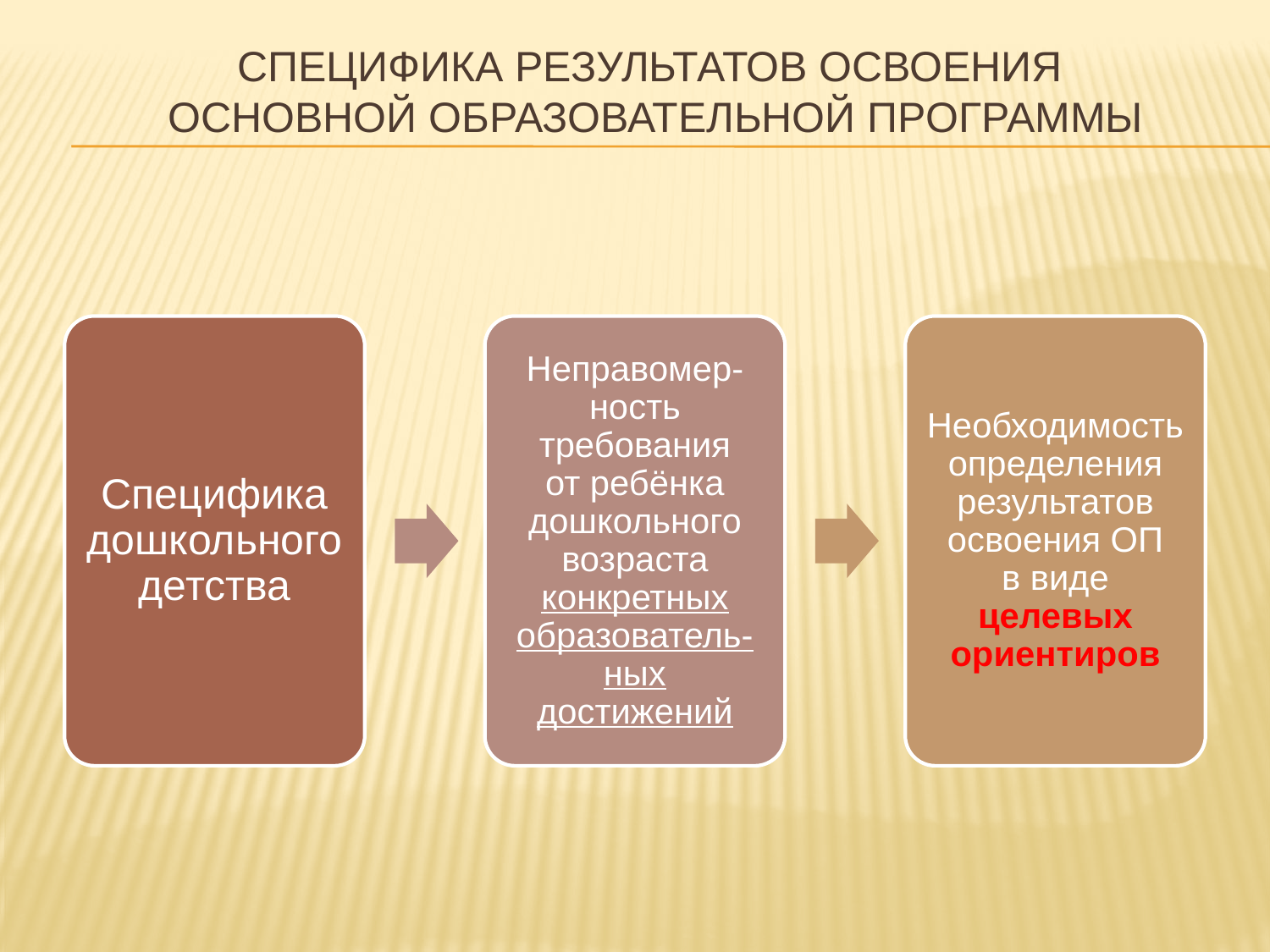

# Специфика результатов освоения основной образовательной программы
Специфика дошкольного детства
Неправомер-ность требования
от ребёнка дошкольного возраста конкретных образователь-ных достижений
Необходимость определения результатов освоения ОП
в виде
целевых ориентиров